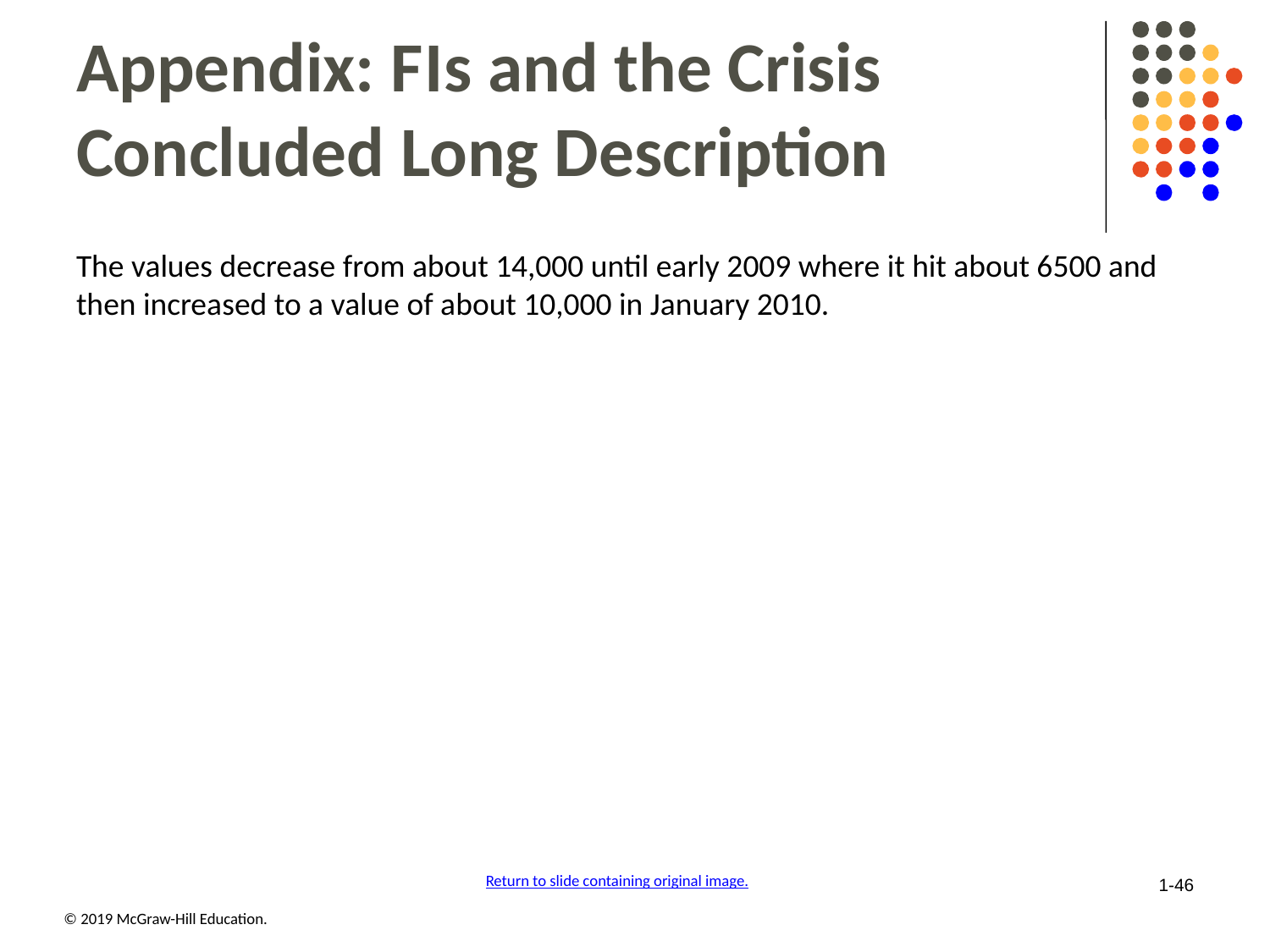

# Appendix: F I s and the Crisis Concluded Long Description
The values decrease from about 14,000 until early 2009 where it hit about 6500 and then increased to a value of about 10,000 in January 2010.
Return to slide containing original image.
1-46